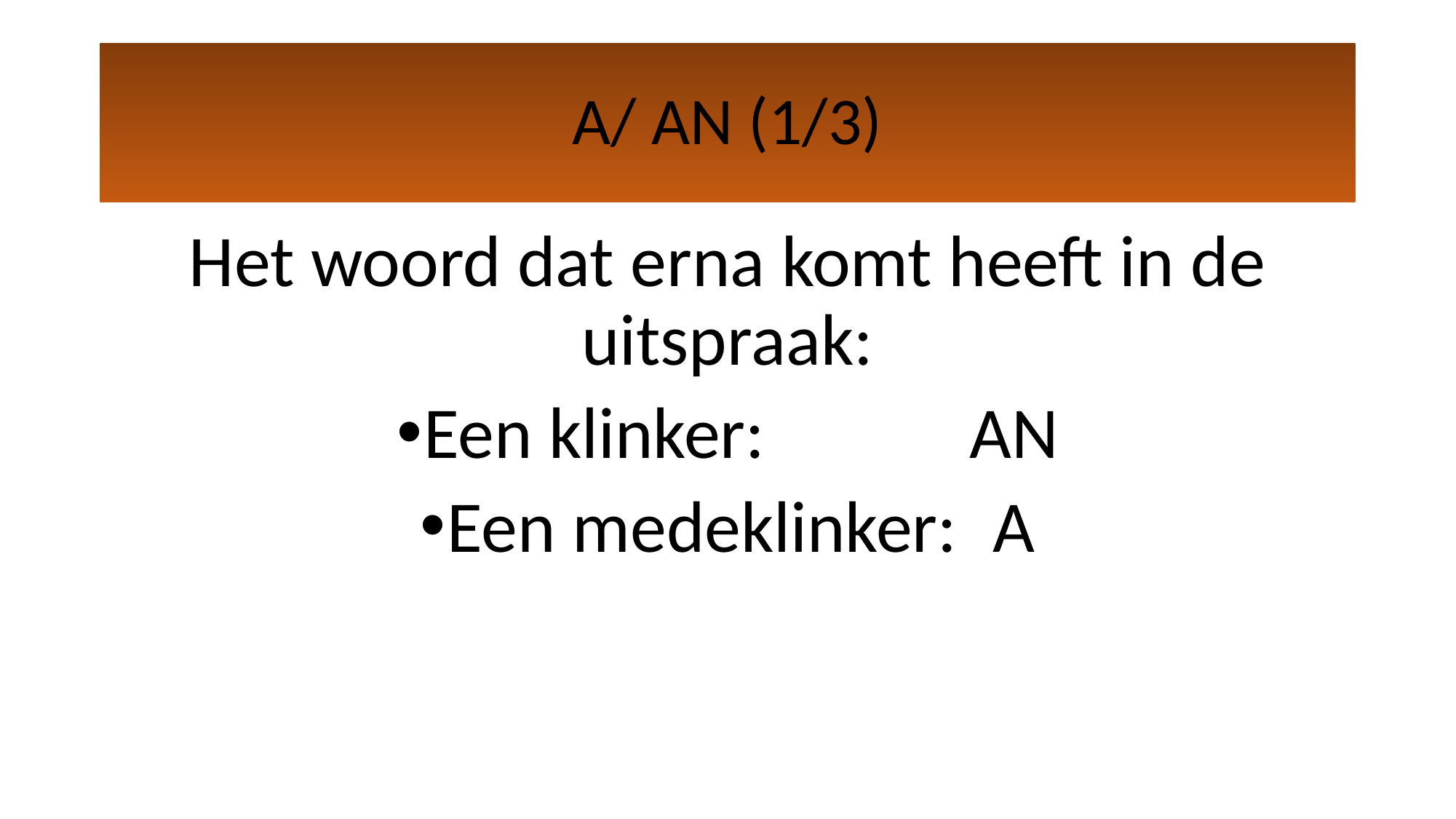

# A/ AN (1/3)
Het woord dat erna komt heeft in de uitspraak:
Een klinker: 		AN
Een medeklinker: 	A